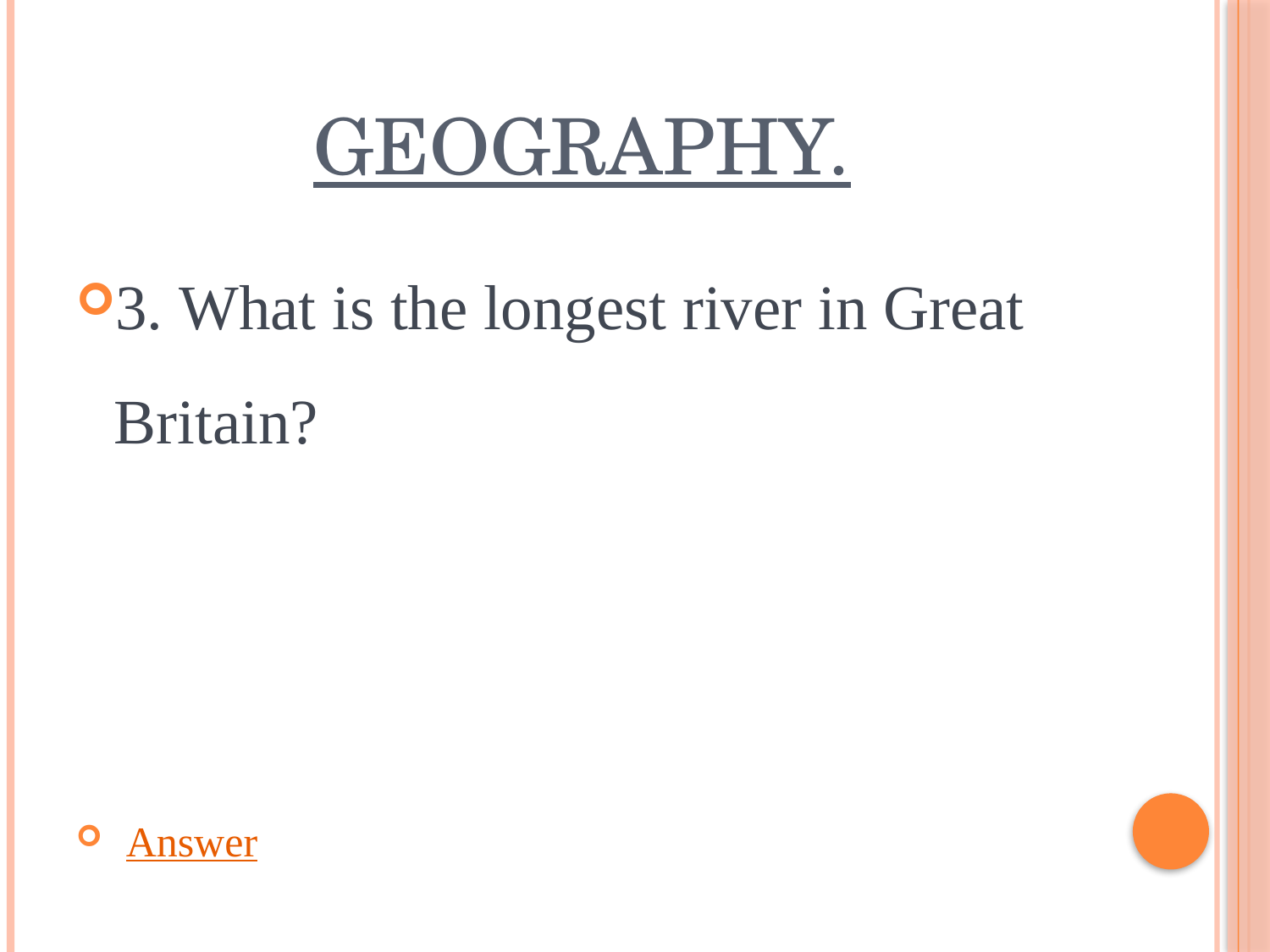

# Geography.
3. What is the longest river in Great Britain?

 Answer